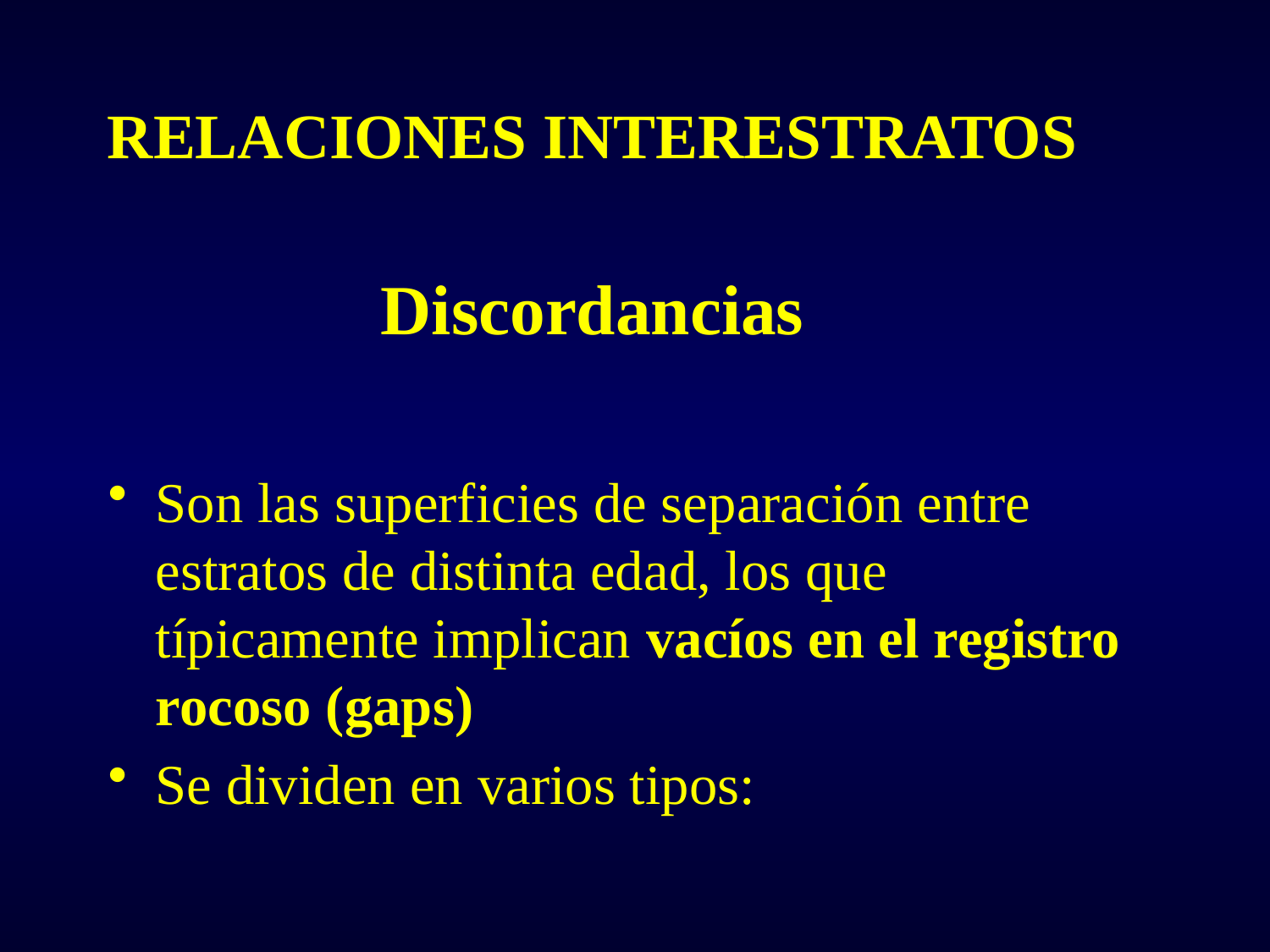

# RELACIONES INTERESTRATOS Discordancias

Son las superficies de separación entre estratos de distinta edad, los que típicamente implican vacíos en el registro rocoso (gaps)
Se dividen en varios tipos: